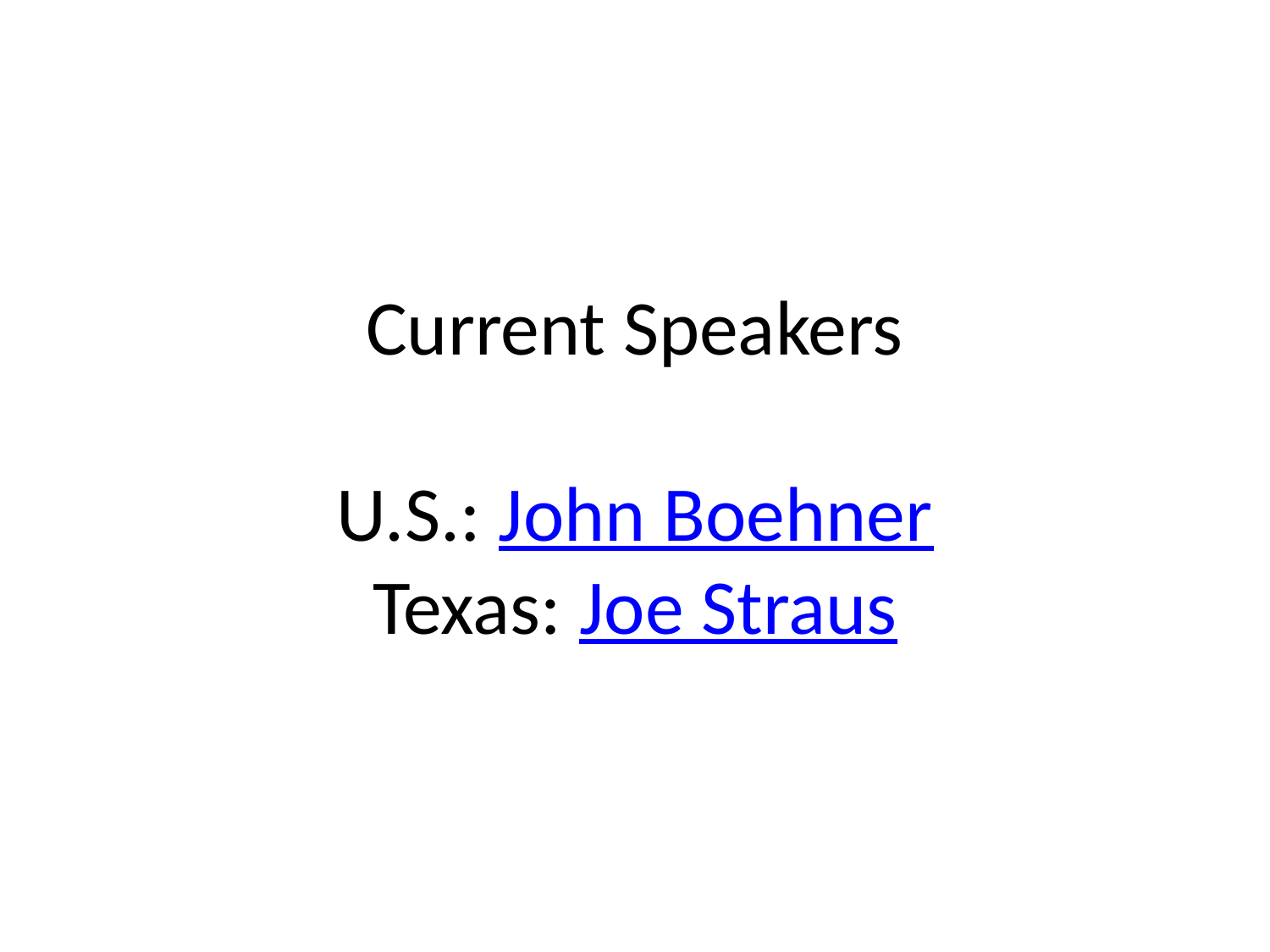

# Current Speakers U.S.: John Boehner Texas: Joe Straus